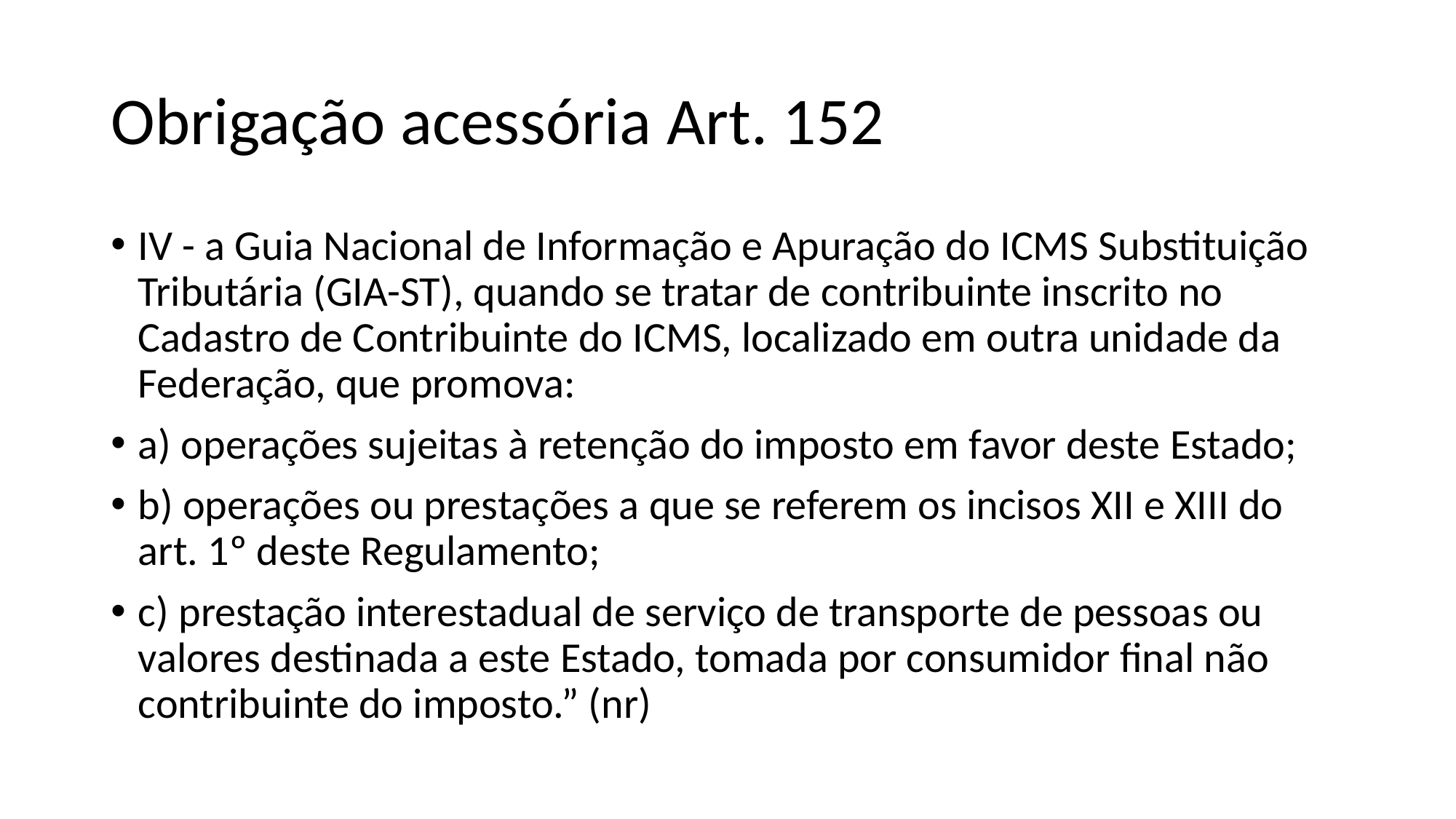

# Obrigação acessória Art. 152
IV - a Guia Nacional de Informação e Apuração do ICMS Substituição Tributária (GIA-ST), quando se tratar de contribuinte inscrito no Cadastro de Contribuinte do ICMS, localizado em outra unidade da Federação, que promova:
a) operações sujeitas à retenção do imposto em favor deste Estado;
b) operações ou prestações a que se referem os incisos XII e XIII do art. 1º deste Regulamento;
c) prestação interestadual de serviço de transporte de pessoas ou valores destinada a este Estado, tomada por consumidor final não contribuinte do imposto.” (nr)